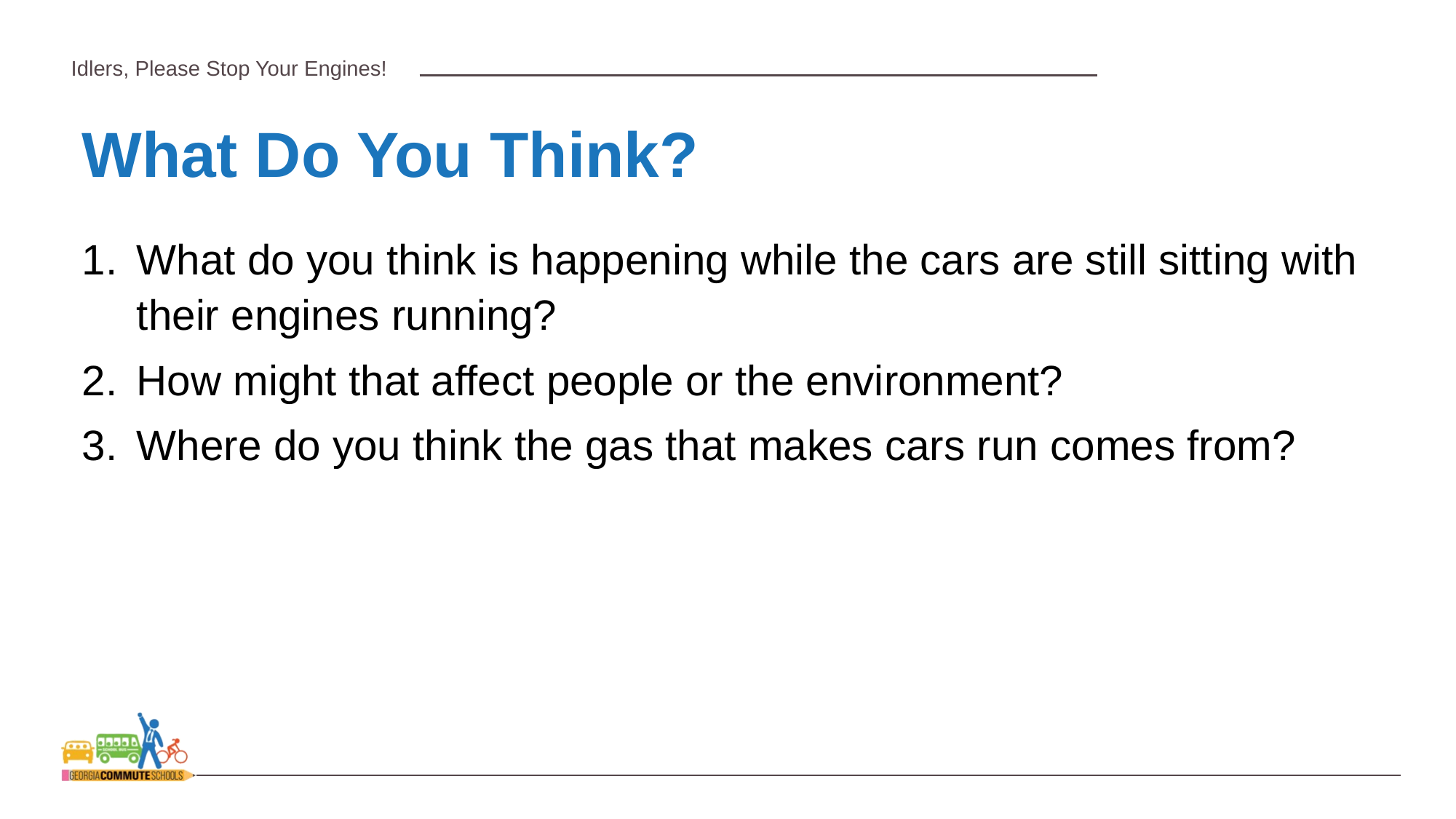

What Do You Think?
What do you think is happening while the cars are still sitting with their engines running?
How might that affect people or the environment?
Where do you think the gas that makes cars run comes from?